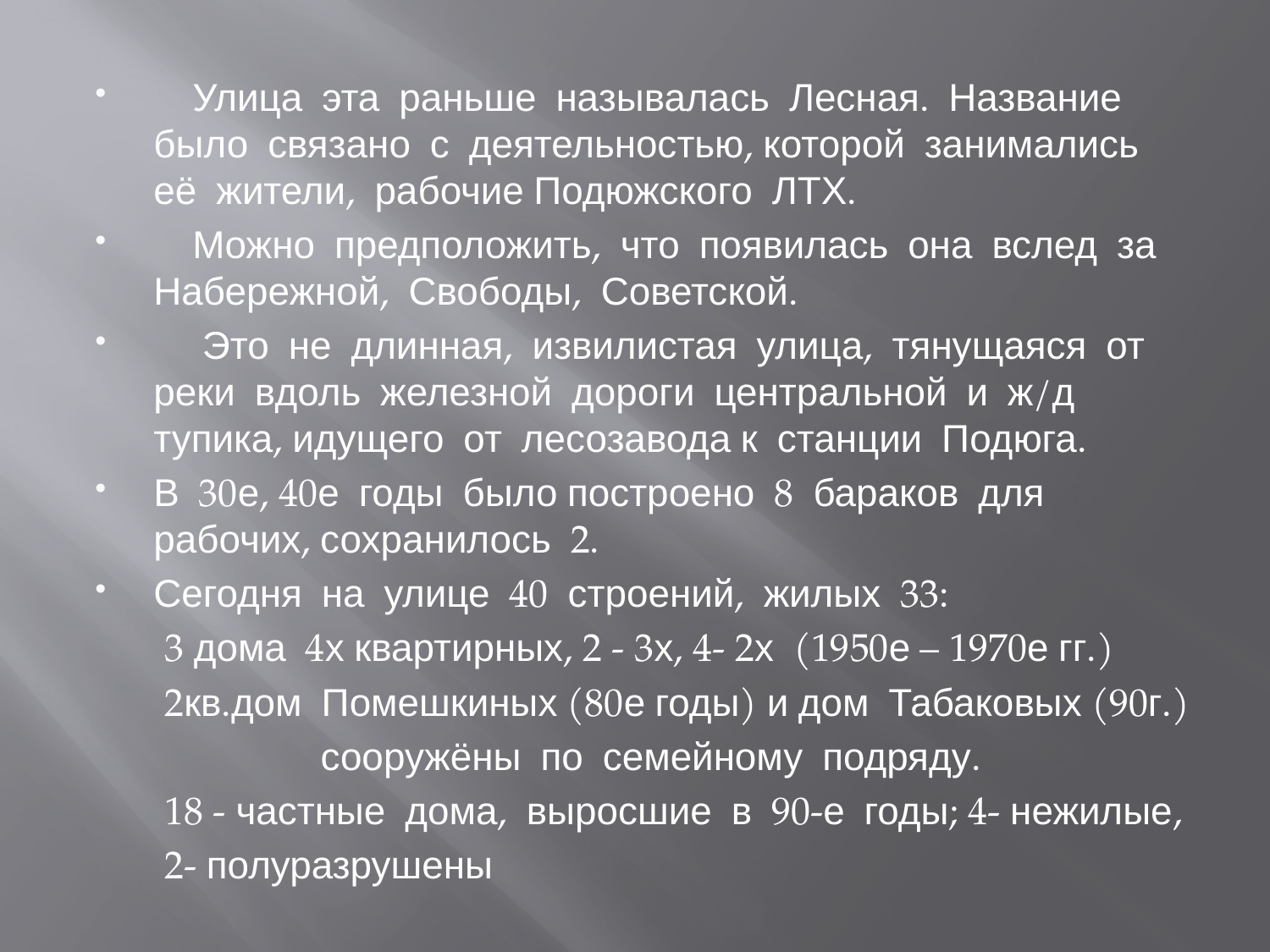

Улица  эта  раньше  называлась  Лесная.  Название  было  связано  с  деятельностью, которой  занимались  её  жители,  рабочие Подюжского  ЛТХ.
    Можно  предположить,  что  появилась  она  вслед  за  Набережной,  Свободы,  Советской.
     Это  не  длинная,  извилистая  улица,  тянущаяся  от  реки  вдоль  железной  дороги  центральной  и  ж/д  тупика, идущего  от  лесозавода к  станции  Подюга.
В  30е, 40е  годы  было построено  8  бараков  для рабочих, сохранилось  2.
Сегодня  на  улице  40  строений,  жилых  33:
       3 дома  4х квартирных, 2 - 3х, 4- 2х  (1950е – 1970е гг.)
       2кв.дом  Помешкиных (80е годы) и дом  Табаковых (90г.)
                       сооружёны  по  семейному  подряду.
       18 - частные  дома,  выросшие  в  90-е  годы; 4- нежилые,
       2- полуразрушены